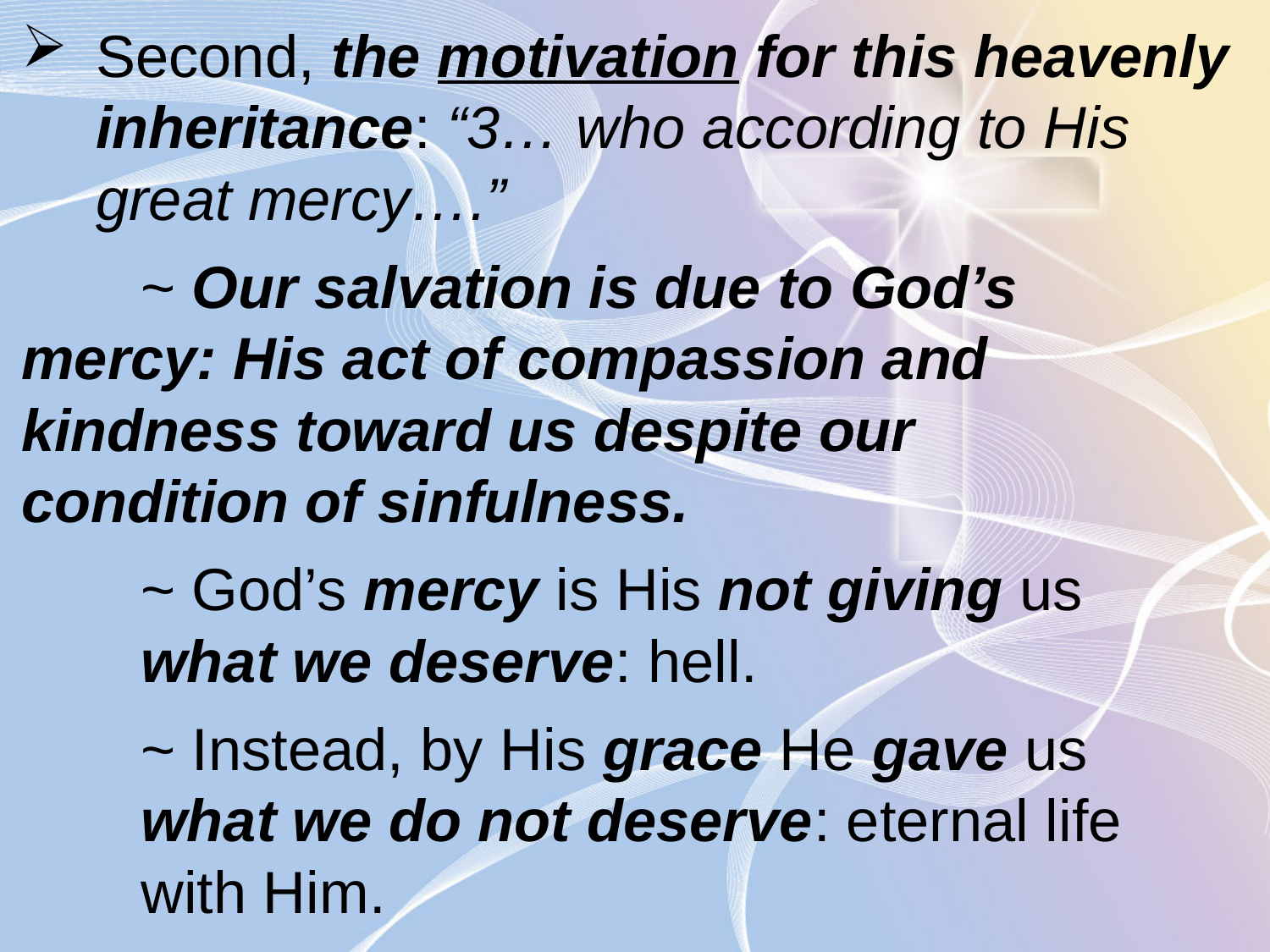

Second, the motivation for this heavenly inheritance: “3… who according to His great mercy….”
	~ Our salvation is due to God’s 			mercy: His act of compassion and 		kindness toward us despite our 			condition of sinfulness.
	~ God’s mercy is His not giving us 			what we deserve: hell.
	~ Instead, by His grace He gave us 			what we do not deserve: eternal life 		with Him.